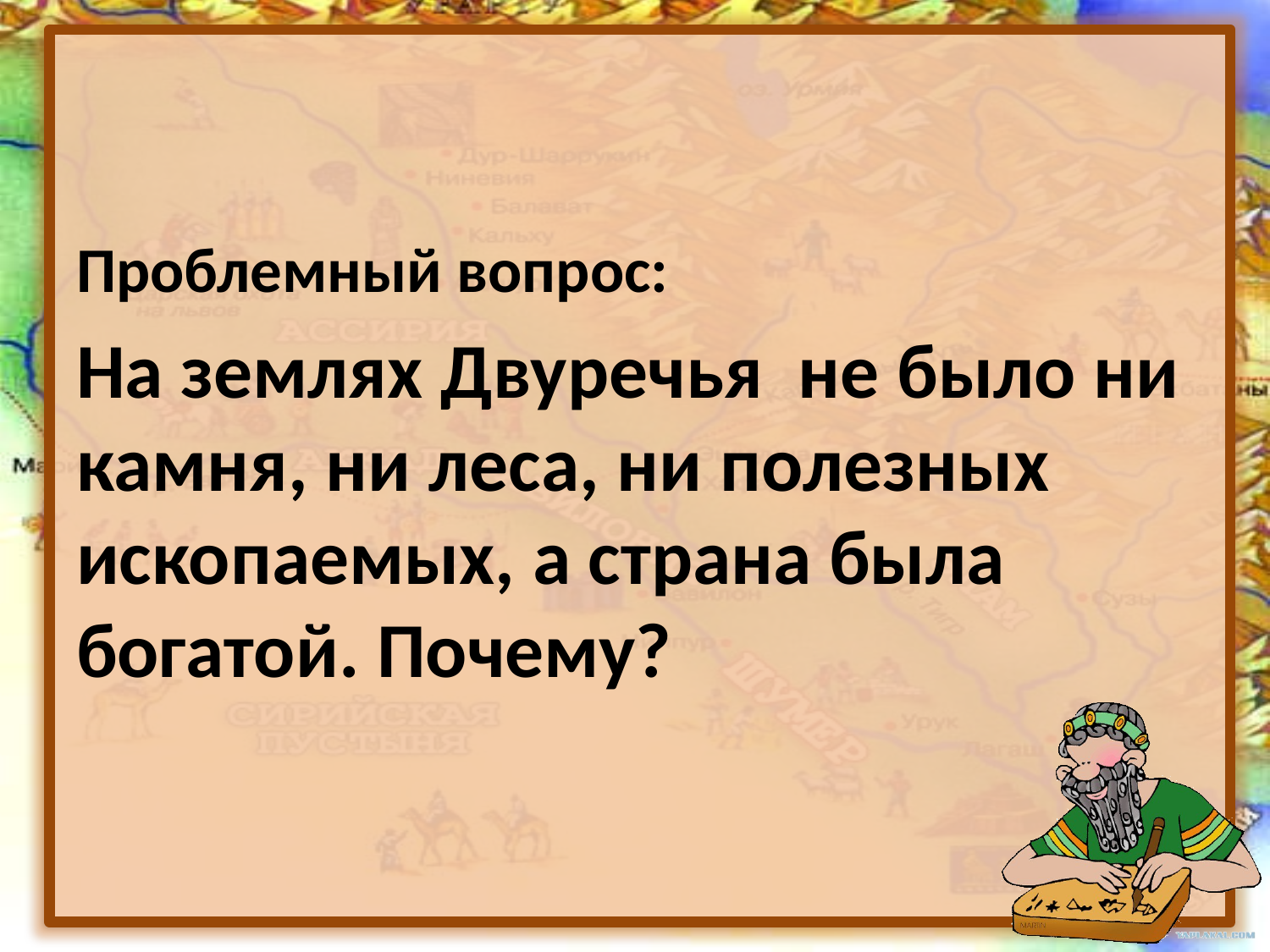

Проблемный вопрос:
На землях Двуречья  не было ни камня, ни леса, ни полезных ископаемых, а страна была богатой. Почему?